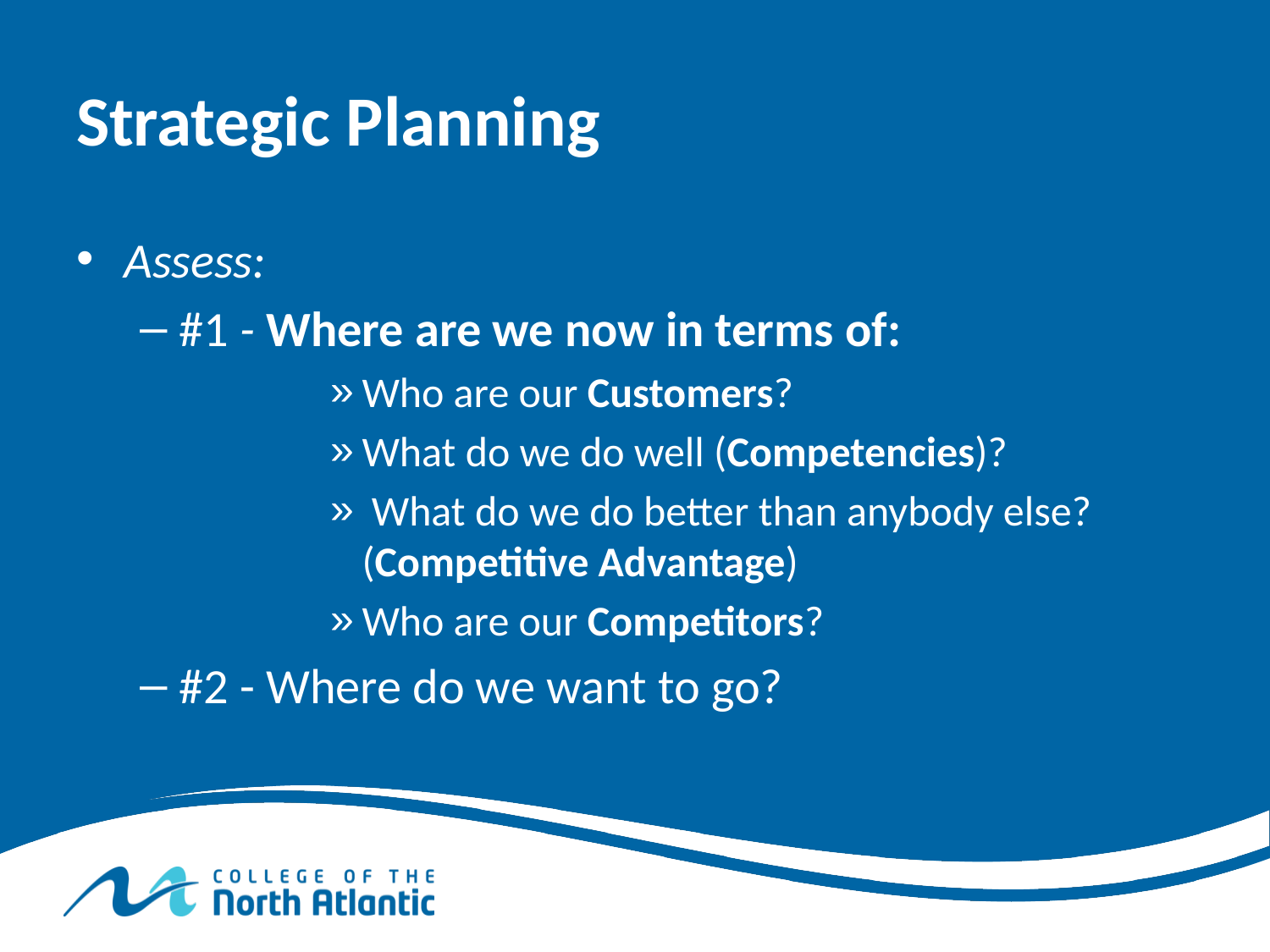

# Strategic Planning
Assess:
#1 - Where are we now in terms of:
Who are our Customers?
What do we do well (Competencies)?
 What do we do better than anybody else? (Competitive Advantage)
Who are our Competitors?
#2 - Where do we want to go?